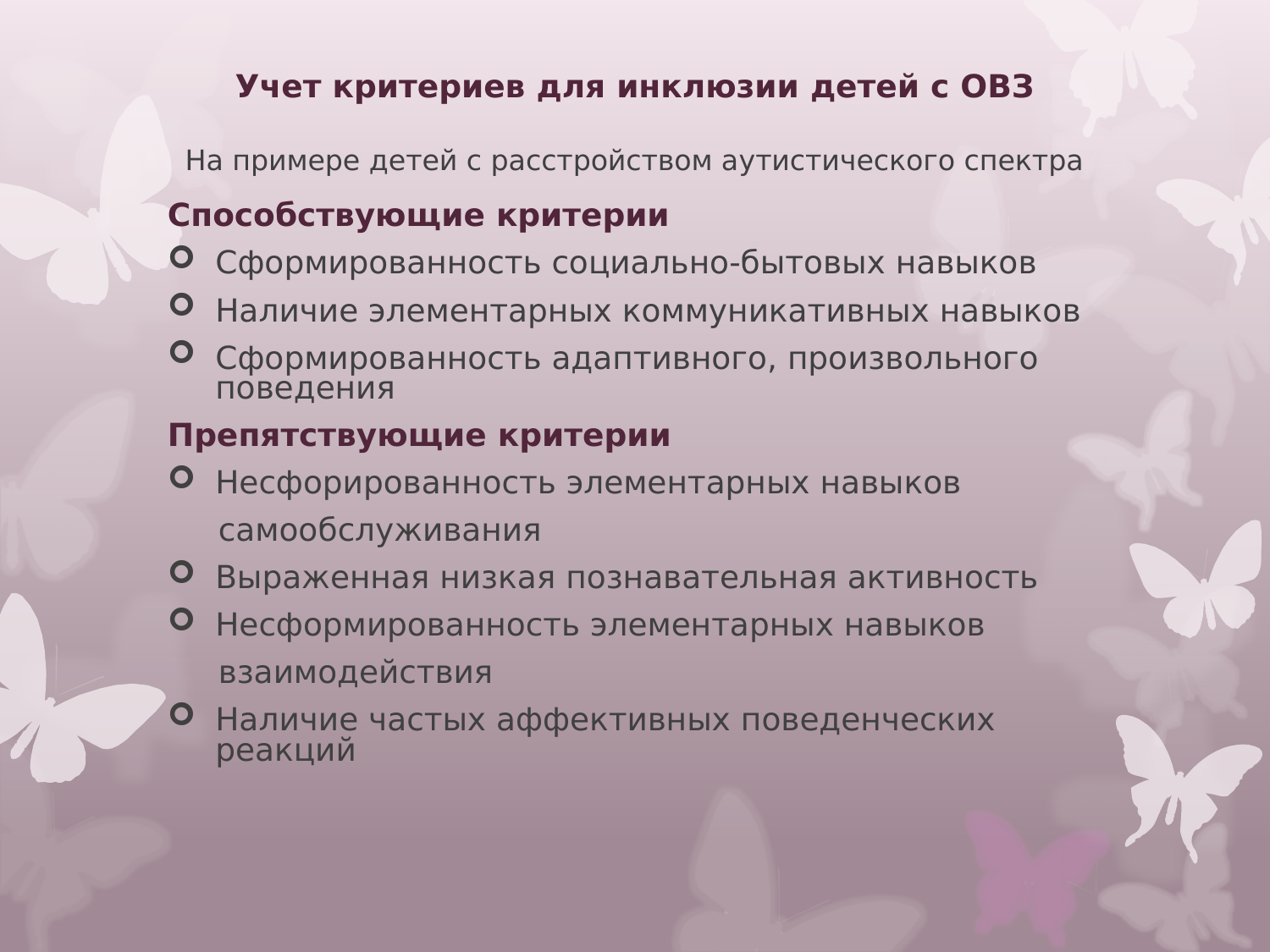

# Учет критериев для инклюзии детей с ОВЗ На примере детей с расстройством аутистического спектра
Способствующие критерии
Сформированность социально-бытовых навыков
Наличие элементарных коммуникативных навыков
Сформированность адаптивного, произвольного поведения
Препятствующие критерии
Несфорированность элементарных навыков
     самообслуживания
Выраженная низкая познавательная активность
Несформированность элементарных навыков
     взаимодействия
Наличие частых аффективных поведенческих реакций